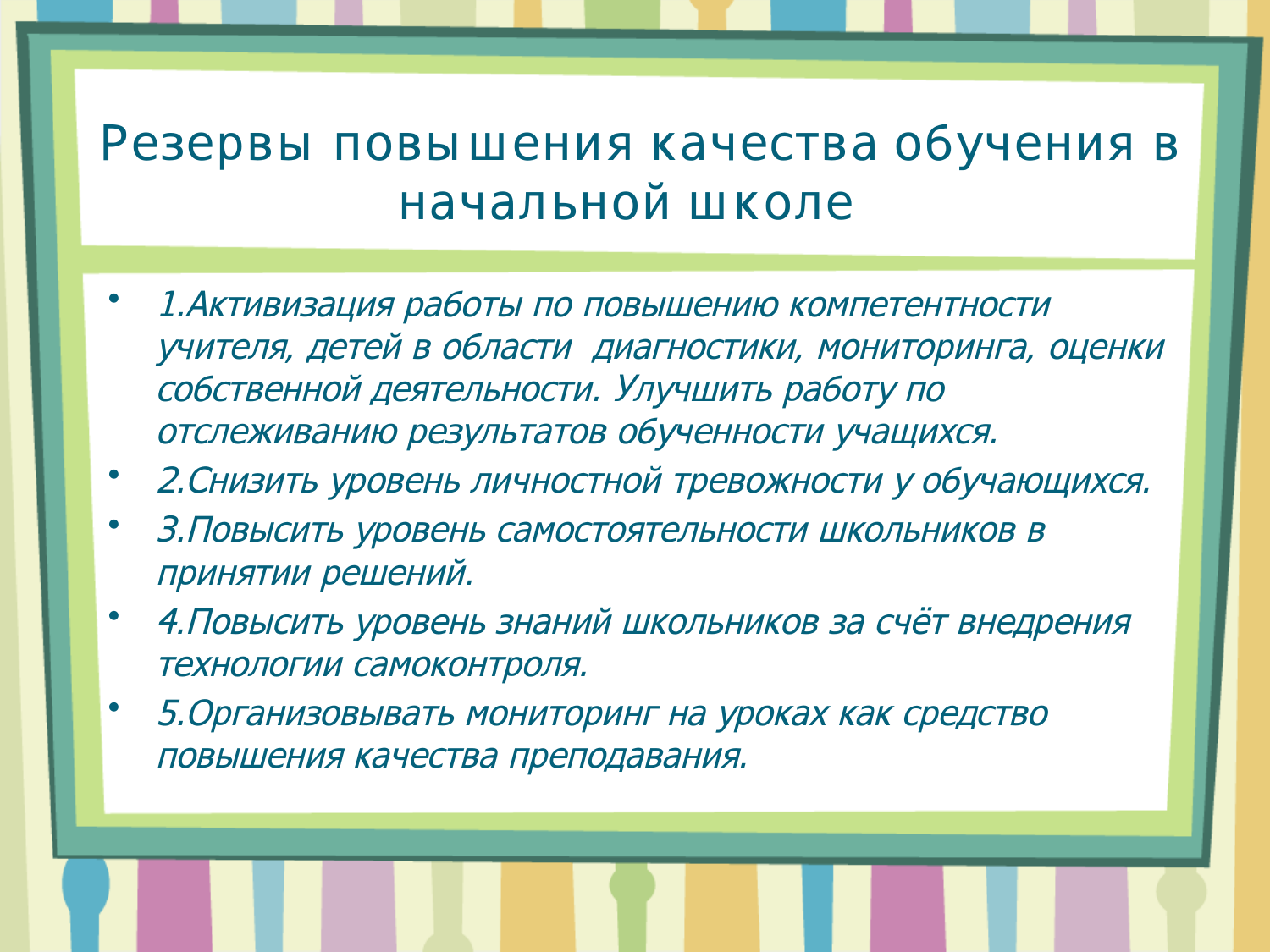

# Резервы повышения качества обучения в начальной школе
1.Активизация работы по повышению компетентности учителя, детей в области  диагностики, мониторинга, оценки собственной деятельности. Улучшить работу по отслеживанию результатов обученности учащихся.
2.Снизить уровень личностной тревожности у обучающихся.
3.Повысить уровень самостоятельности школьников в принятии решений.
4.Повысить уровень знаний школьников за счёт внедрения технологии самоконтроля.
5.Организовывать мониторинг на уроках как средство повышения качества преподавания.